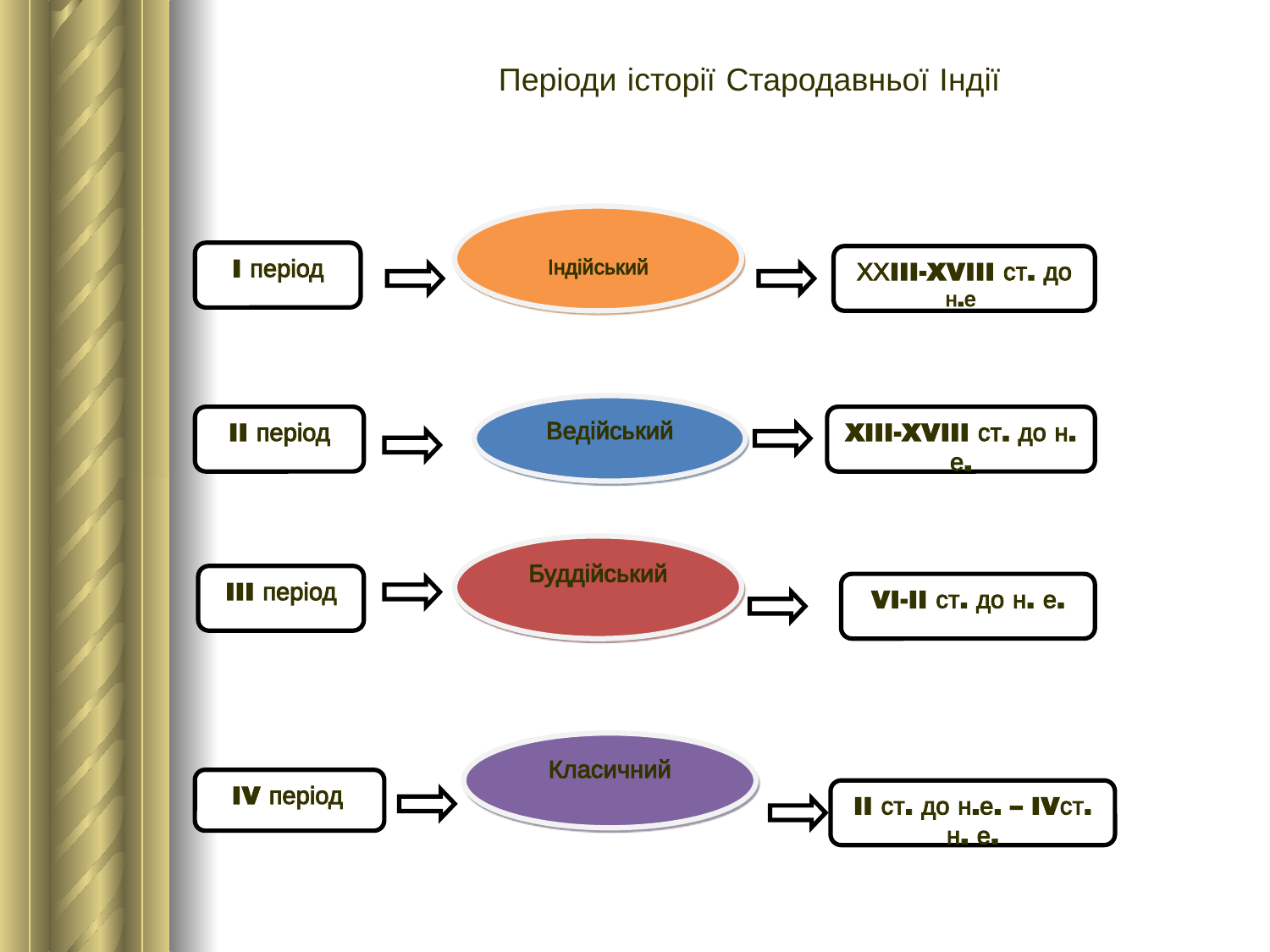

Періоди історії Стародавньої Індії

Індійський
I період
ХХIII-XVIII ст. до н.е

Ведійський
II період
XIII-XVIII ст. до н. е.

Буддійський
III період
VI-II ст. до н. е.

Класичний
    IV період
II ст. до н.е. – IVст. н. е.